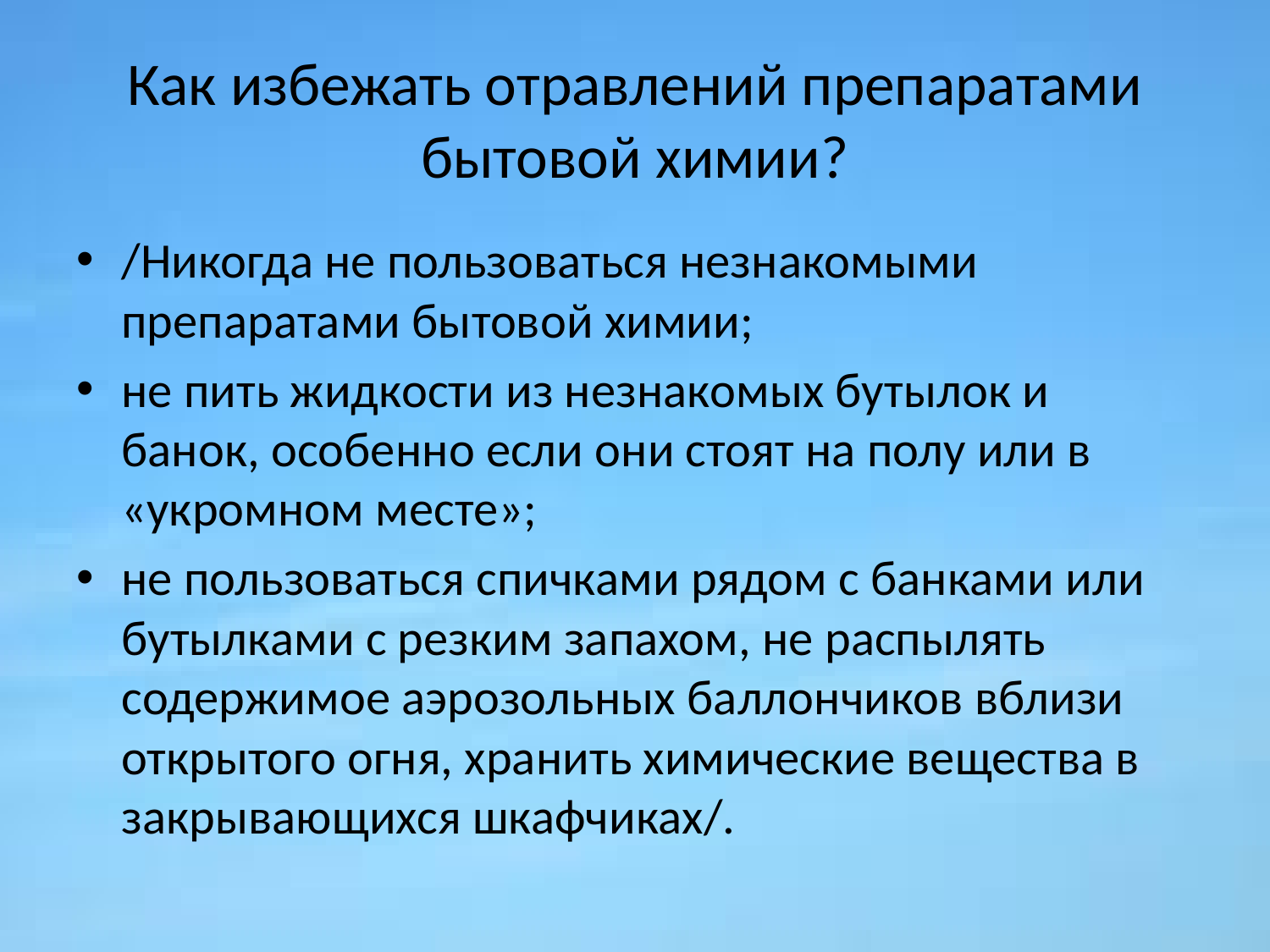

# Как избежать отравлений препаратами бытовой химии?
/Никогда не пользоваться незнакомыми препаратами бытовой химии;
не пить жидкости из незнакомых бутылок и банок, особенно если они стоят на полу или в «укромном месте»;
не пользоваться спичками рядом с банками или бутылками с резким запахом, не распылять содержимое аэрозольных баллончиков вблизи открытого огня, хранить химические вещества в закрывающихся шкафчиках/.